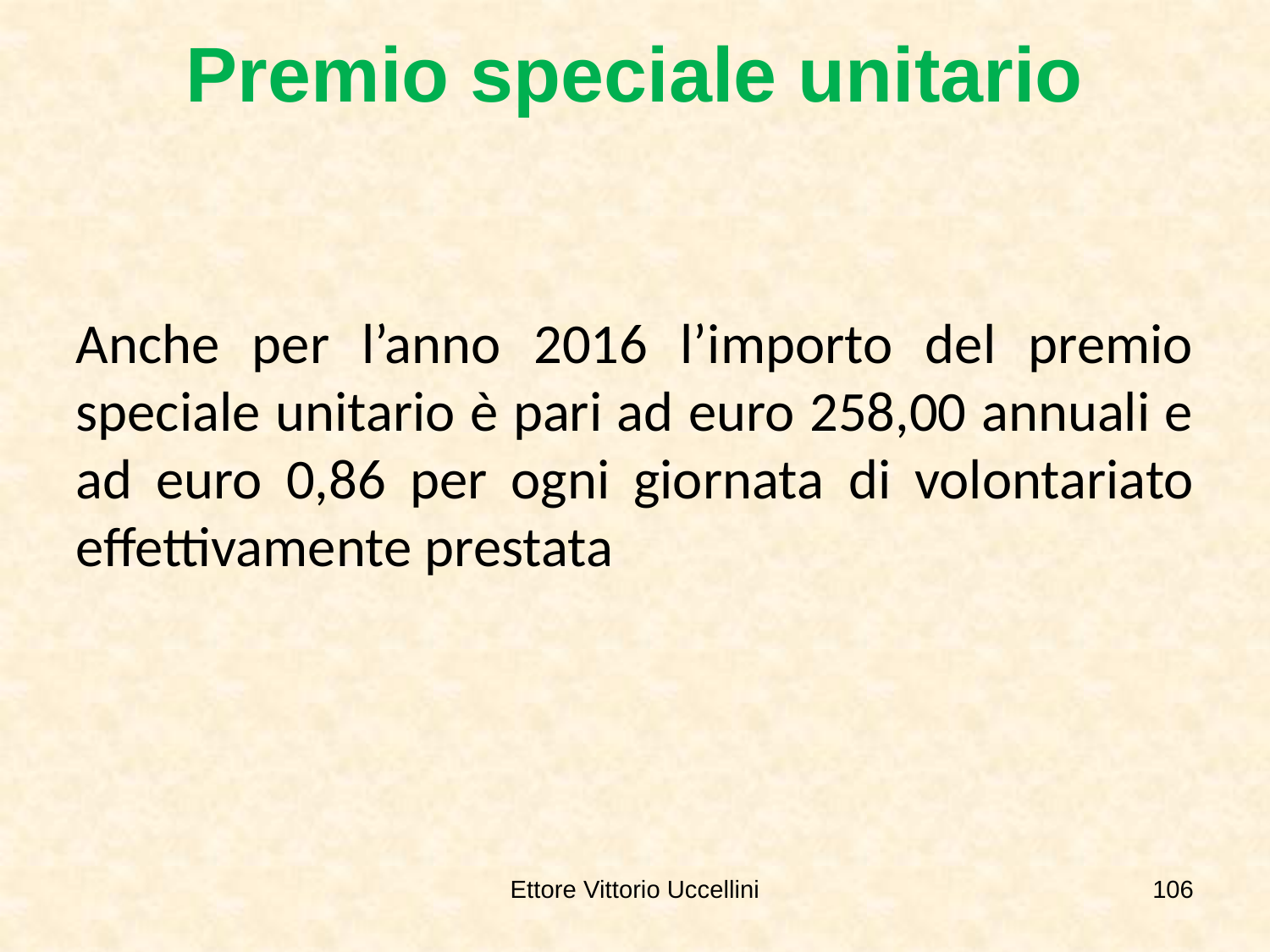

Premio speciale unitario

Anche per l’anno 2016 l’importo del premio speciale unitario è pari ad euro 258,00 annuali e ad euro 0,86 per ogni giornata di volontariato effettivamente prestata
Ettore Vittorio Uccellini
106